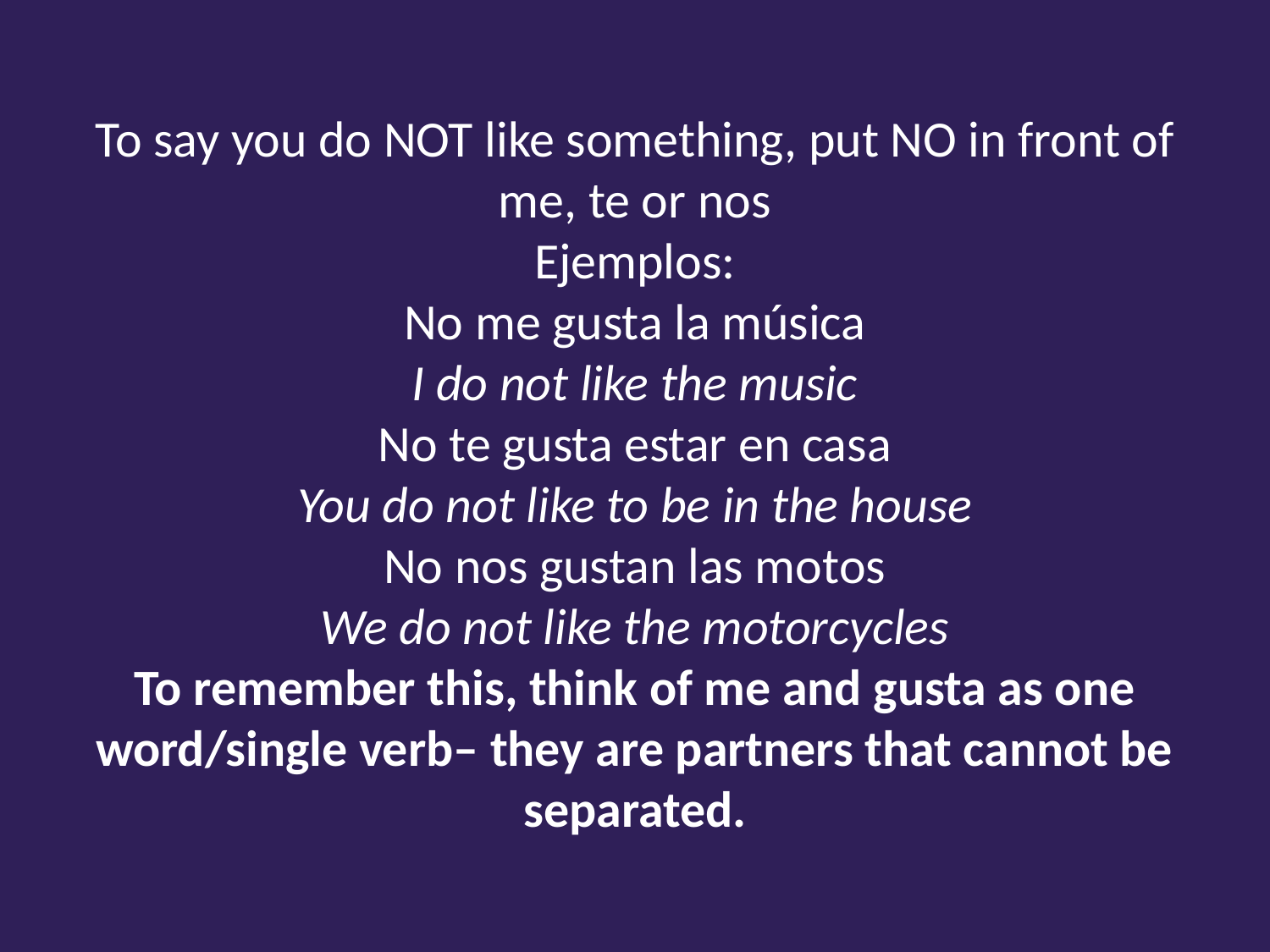

# To say you do NOT like something, put NO in front of me, te or nos Ejemplos: No me gusta la música I do not like the music No te gusta estar en casa You do not like to be in the house No nos gustan las motos We do not like the motorcycles To remember this, think of me and gusta as one word/single verb– they are partners that cannot be separated.